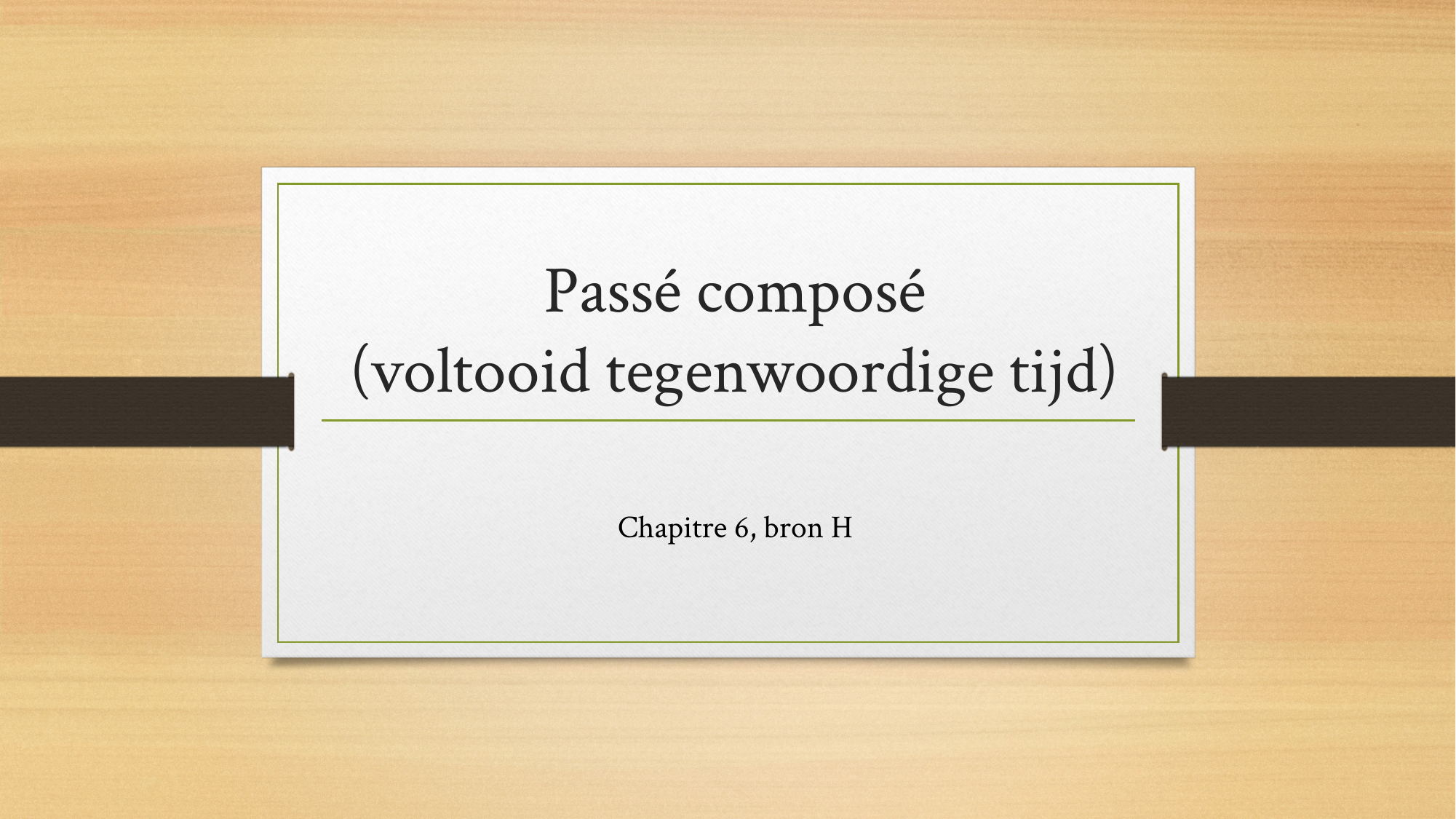

# Passé composé (voltooid tegenwoordige tijd)
Chapitre 6, bron H